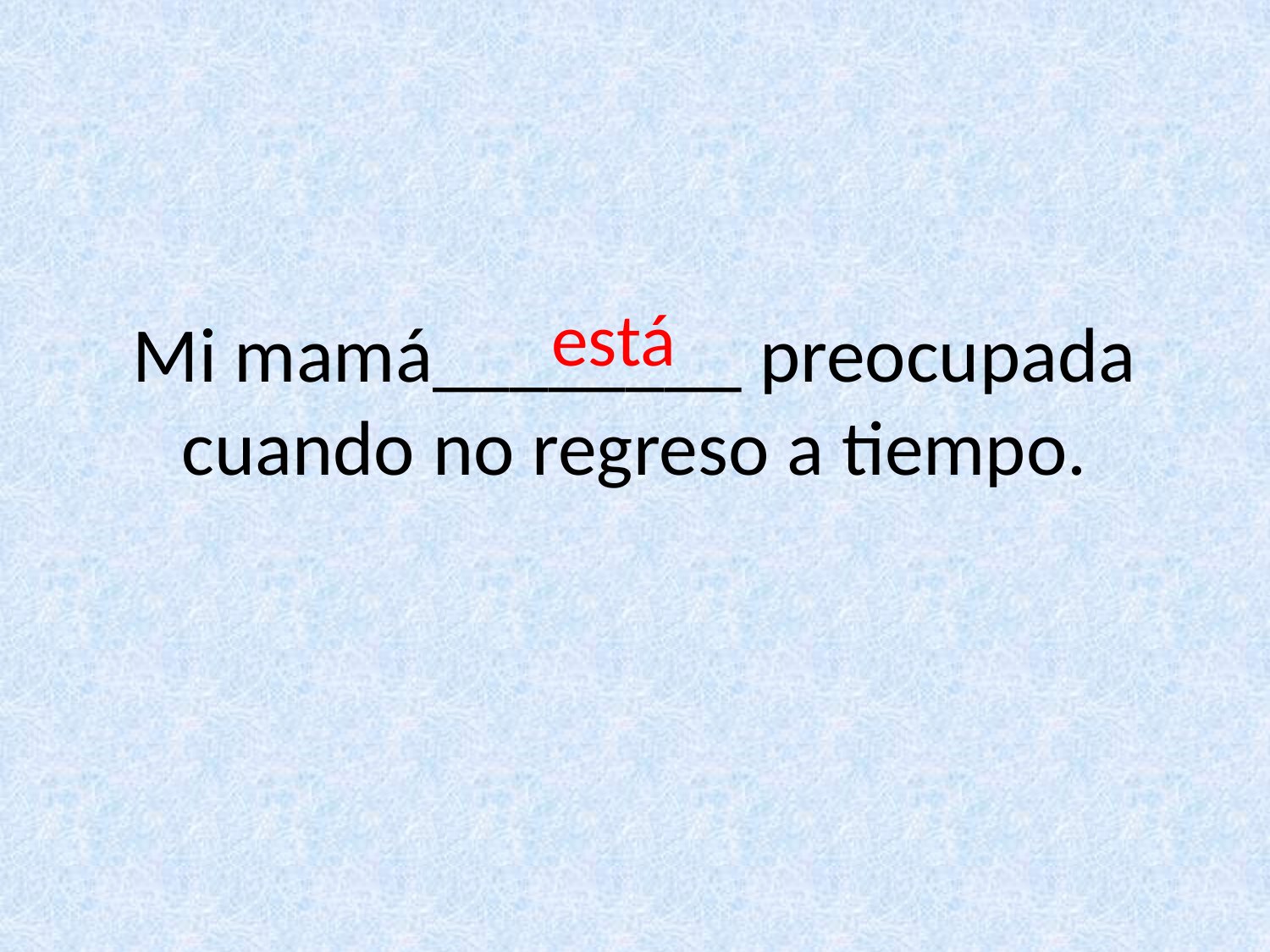

está
# Mi mamá________ preocupada cuando no regreso a tiempo.